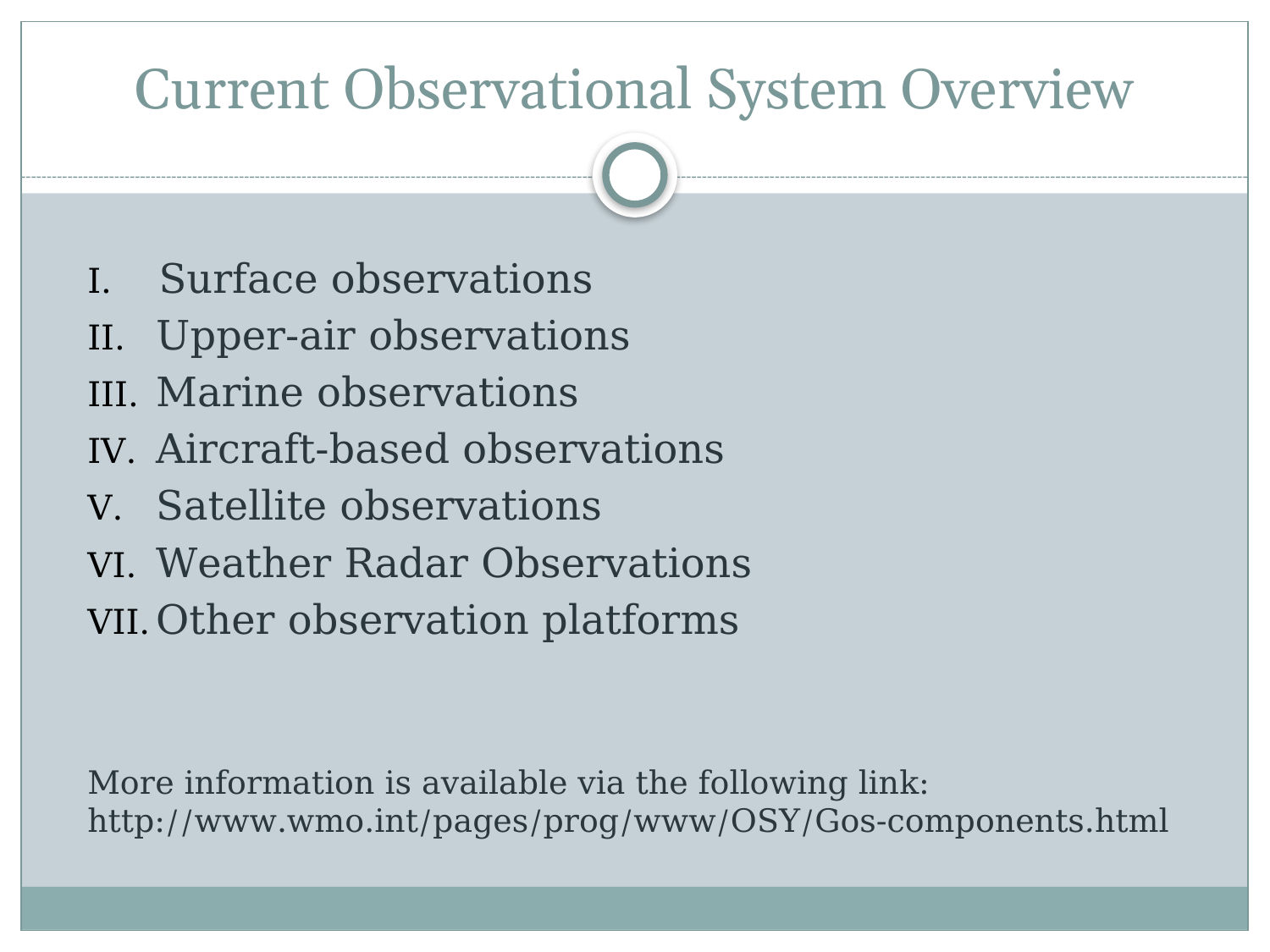

# Current Observational System Overview
Surface observations
Upper-air observations
Marine observations
Aircraft-based observations
Satellite observations
Weather Radar Observations
Other observation platforms

More information is available via the following link: http://www.wmo.int/pages/prog/www/OSY/Gos-components.html